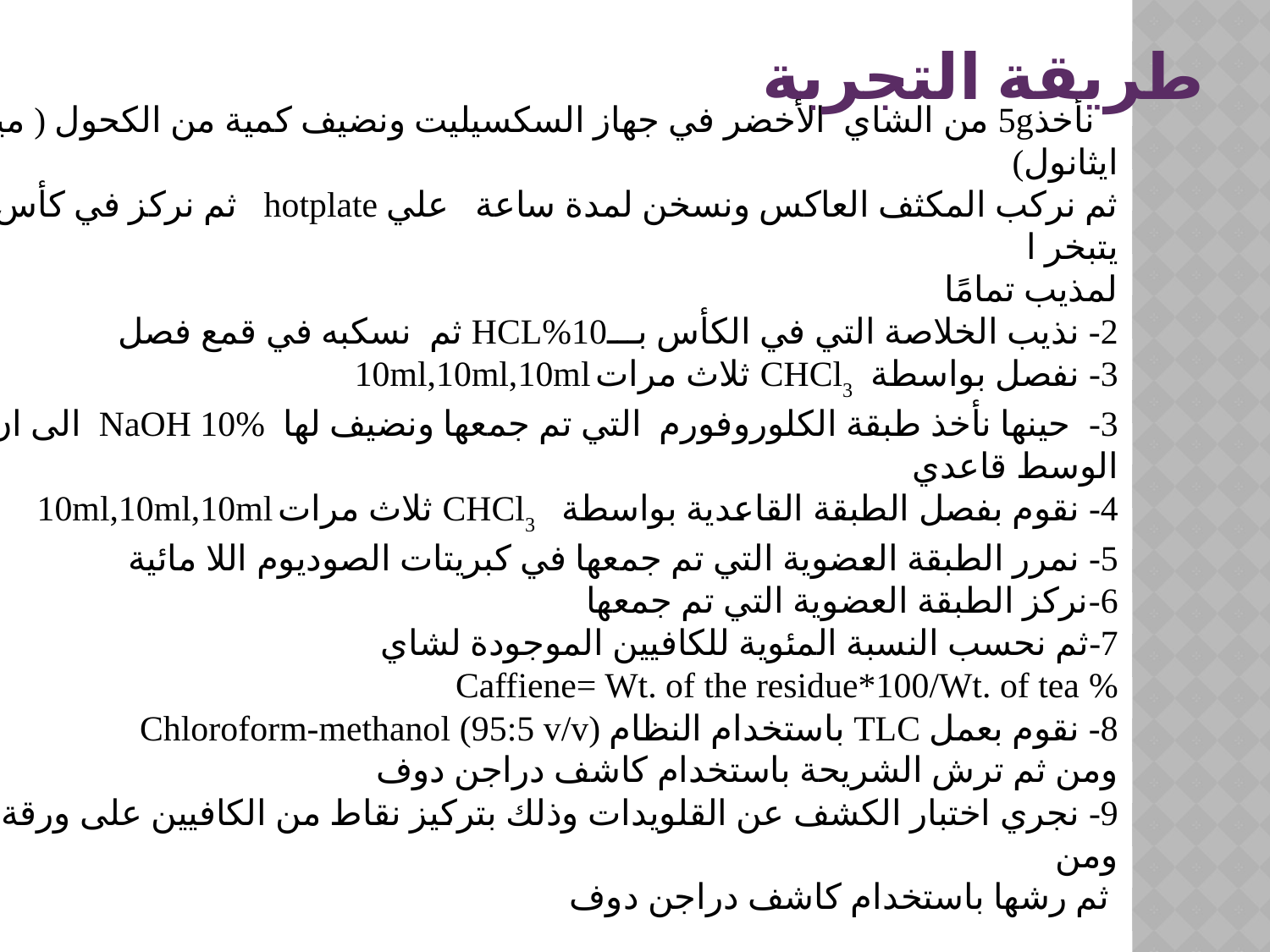

طريقة التجربة
    نأخذ5g من الشاي  الأخضر في جهاز السكسيليت ونضيف كمية من الكحول ( ميثانول أو ايثانول)
ثم نركب المكثف العاكس ونسخن لمدة ساعة   علي hotplate   ثم نركز في كأس إلى أن يتبخر ا
لمذيب تمامًا
2- نذيب الخلاصة التي في الكأس بـــ10%HCL ثم  نسكبه في قمع فصل
3- نفصل بواسطة  CHCl3  ثلاث مرات 10ml,10ml,10ml
3-  حينها نأخذ طبقة الكلوروفورم  التي تم جمعها ونضيف لها  NaOH 10%  الى ان يصبح
الوسط قاعدي
4- نقوم بفصل الطبقة القاعدية بواسطة   CHCl3  ثلاث مرات 10ml,10ml,10ml
5- نمرر الطبقة العضوية التي تم جمعها في كبريتات الصوديوم اللا مائية
6-نركز الطبقة العضوية التي تم جمعها
7-ثم نحسب النسبة المئوية للكافيين الموجودة لشاي
% Caffiene= Wt. of the residue*100/Wt. of tea
8- نقوم بعمل TLC باستخدام النظام Chloroform-methanol (95:5 v/v)
ومن ثم ترش الشريحة باستخدام كاشف دراجن دوف
9- نجري اختبار الكشف عن القلويدات وذلك بتركيز نقاط من الكافيين على ورقة ترشيح ومن
 ثم رشها باستخدام كاشف دراجن دوف